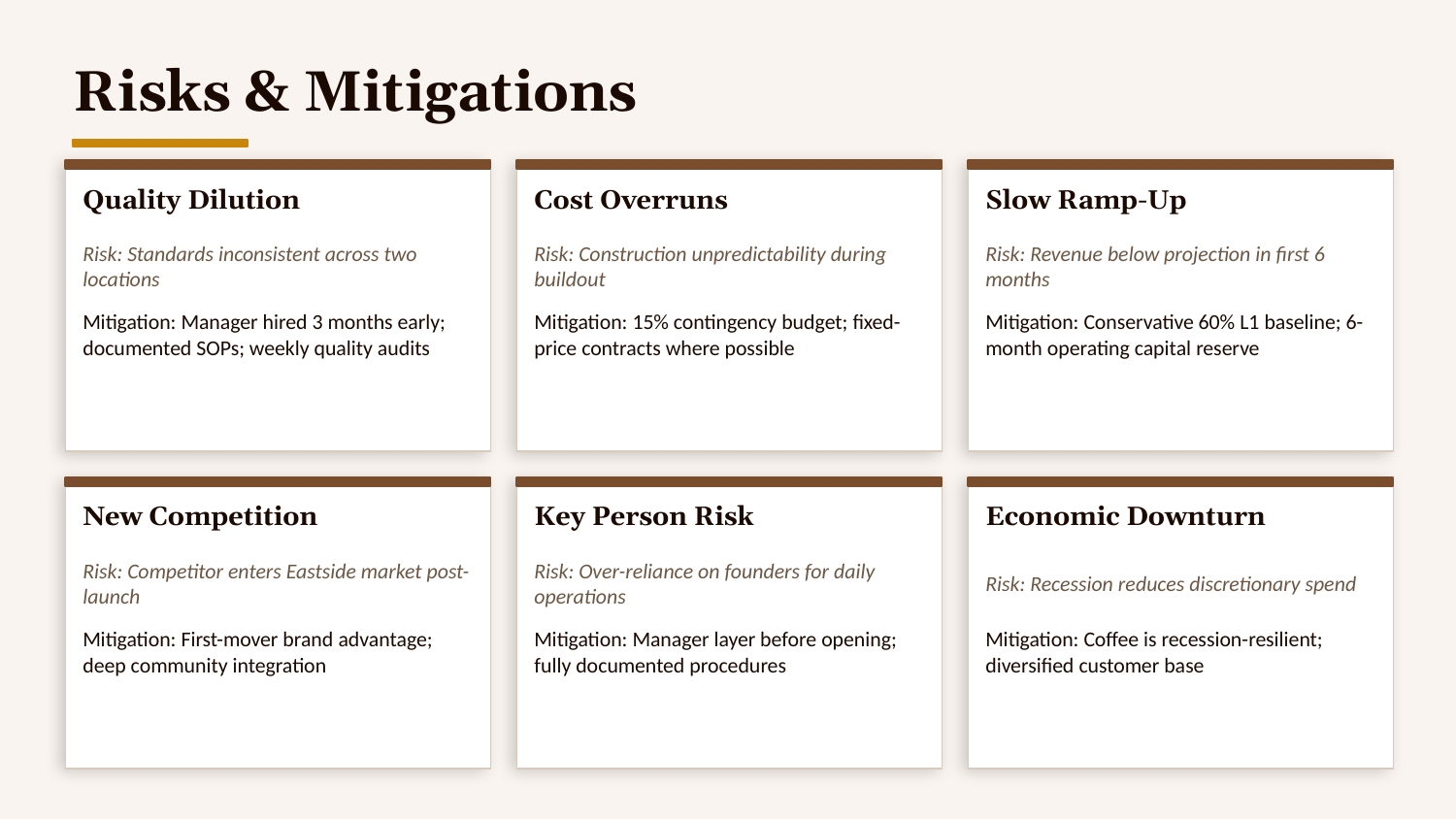

Risks & Mitigations

Quality Dilution
Cost Overruns
Slow Ramp-Up
Risk: Standards inconsistent across two locations
Risk: Construction unpredictability during buildout
Risk: Revenue below projection in first 6 months
Mitigation: Manager hired 3 months early; documented SOPs; weekly quality audits
Mitigation: 15% contingency budget; fixed-price contracts where possible
Mitigation: Conservative 60% L1 baseline; 6-month operating capital reserve

New Competition
Key Person Risk
Economic Downturn
Risk: Competitor enters Eastside market post-launch
Risk: Over-reliance on founders for daily operations
Risk: Recession reduces discretionary spend
Mitigation: First-mover brand advantage; deep community integration
Mitigation: Manager layer before opening; fully documented procedures
Mitigation: Coffee is recession-resilient; diversified customer base